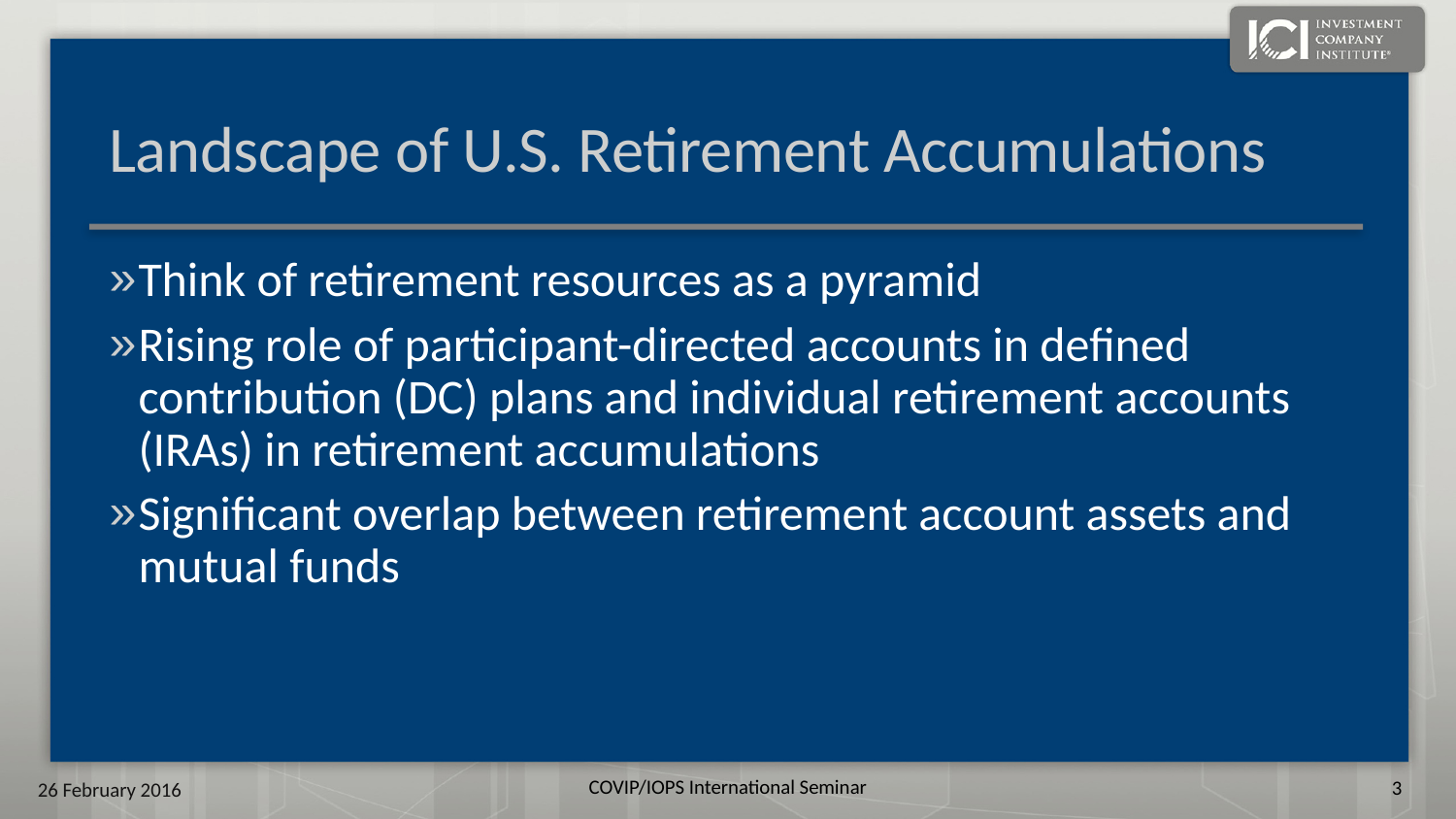

# Landscape of U.S. Retirement Accumulations
Think of retirement resources as a pyramid
Rising role of participant-directed accounts in defined contribution (DC) plans and individual retirement accounts (IRAs) in retirement accumulations
Significant overlap between retirement account assets and mutual funds

3
26 February 2016
COVIP/IOPS International Seminar